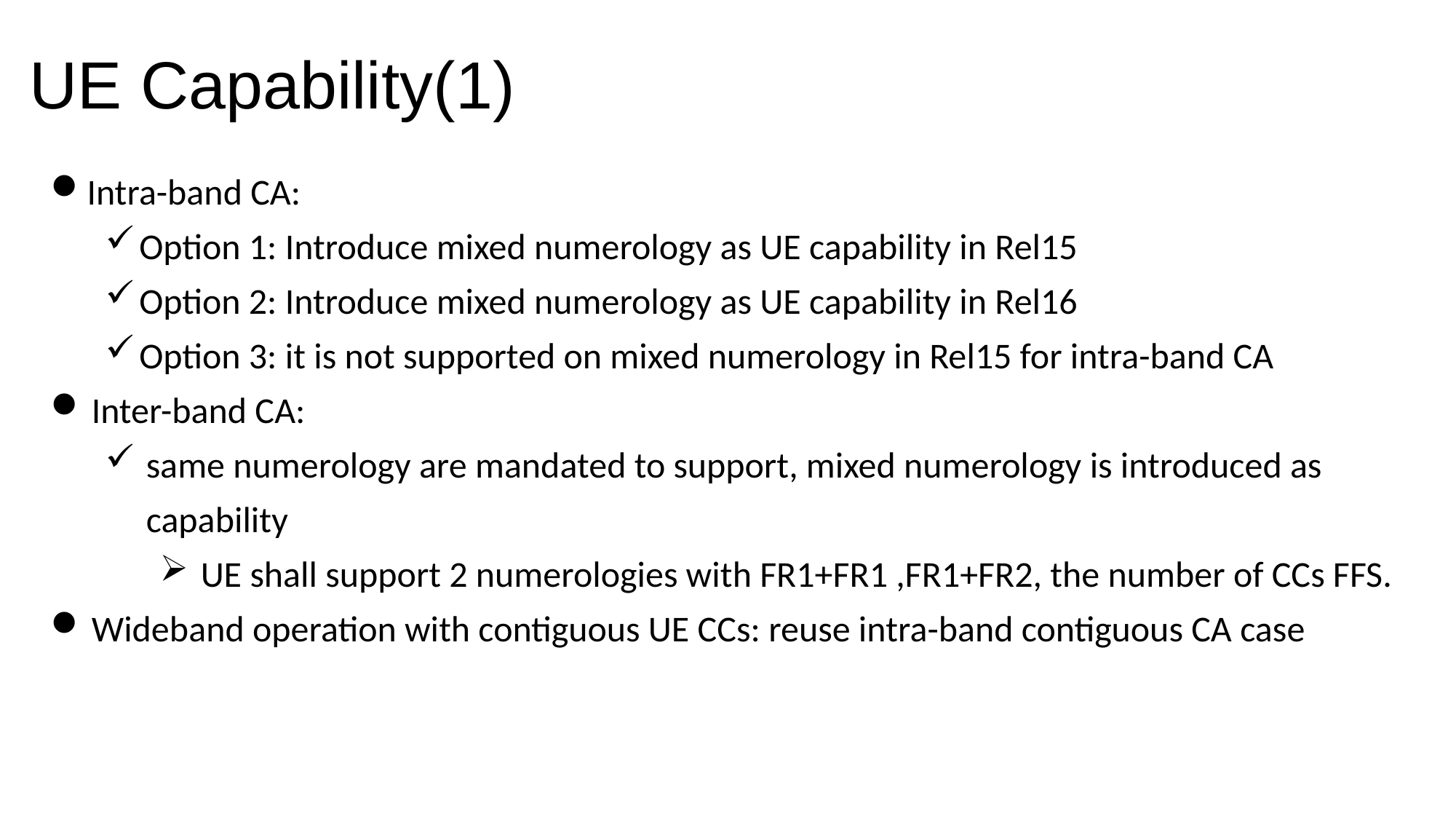

# UE Capability(1)
Intra-band CA:
Option 1: Introduce mixed numerology as UE capability in Rel15
Option 2: Introduce mixed numerology as UE capability in Rel16
Option 3: it is not supported on mixed numerology in Rel15 for intra-band CA
Inter-band CA:
same numerology are mandated to support, mixed numerology is introduced as capability
UE shall support 2 numerologies with FR1+FR1 ,FR1+FR2, the number of CCs FFS.
Wideband operation with contiguous UE CCs: reuse intra-band contiguous CA case